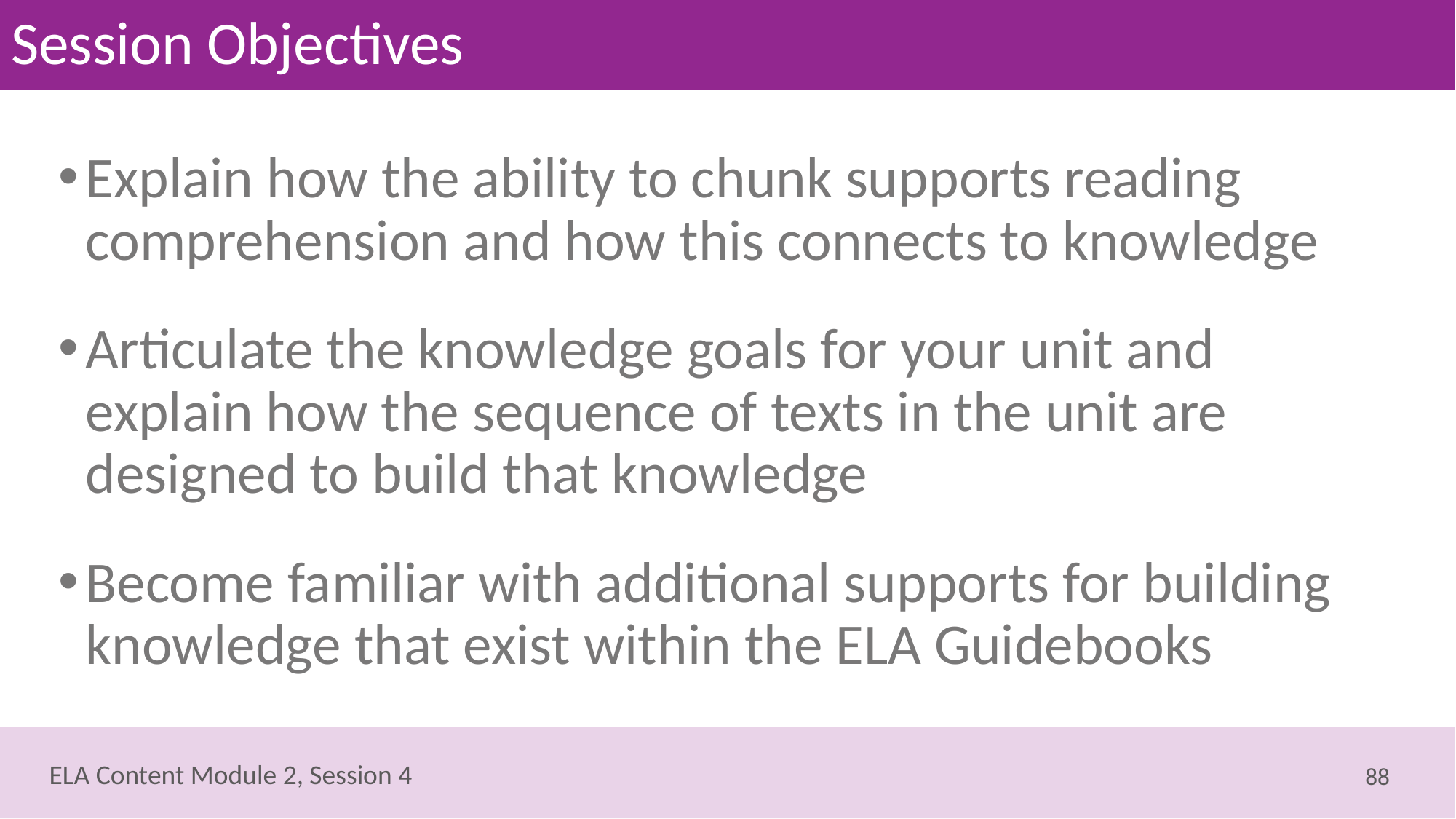

# Session Objectives
Explain how the ability to chunk supports reading comprehension and how this connects to knowledge

Articulate the knowledge goals for your unit and explain how the sequence of texts in the unit are designed to build that knowledge

Become familiar with additional supports for building knowledge that exist within the ELA Guidebooks
88